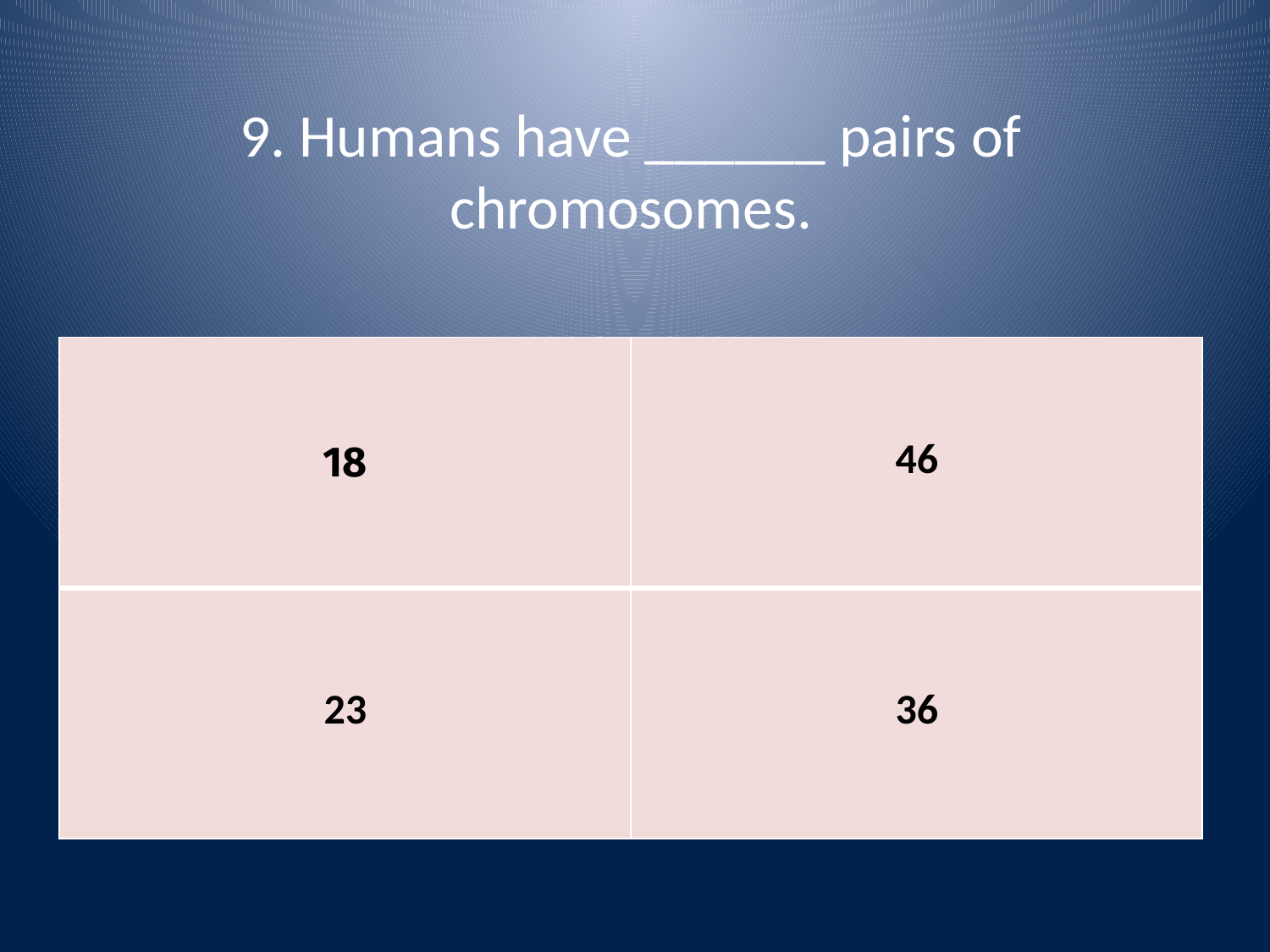

# 9. Humans have ______ pairs of chromosomes.
| 18 | 46 |
| --- | --- |
| 23 | 36 |